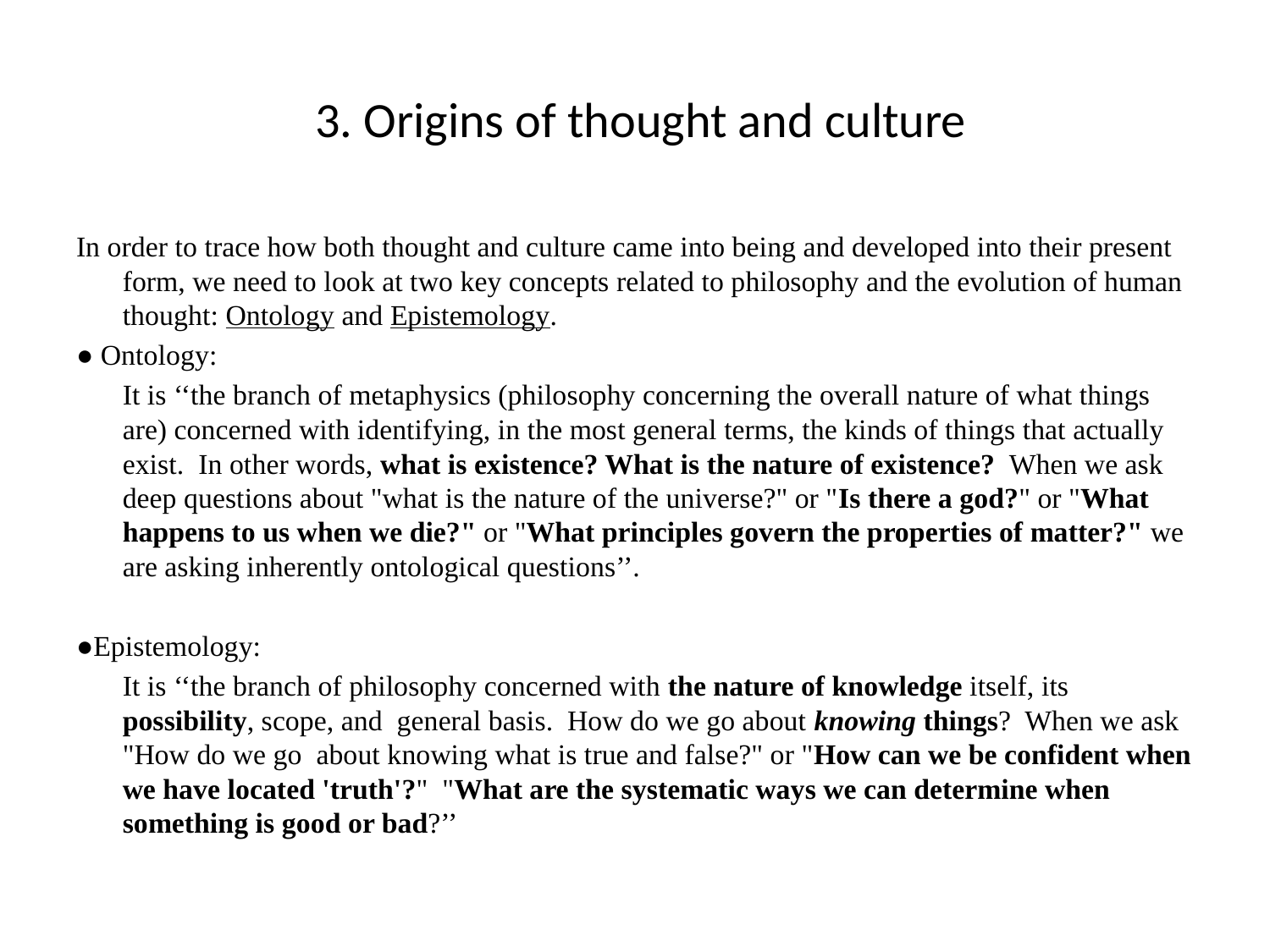

# 3. Origins of thought and culture
In order to trace how both thought and culture came into being and developed into their present form, we need to look at two key concepts related to philosophy and the evolution of human thought: Ontology and Epistemology.
● Ontology:
	It is ‘‘the branch of metaphysics (philosophy concerning the overall nature of what things are) concerned with identifying, in the most general terms, the kinds of things that actually exist.  In other words, what is existence? What is the nature of existence?  When we ask deep questions about "what is the nature of the universe?" or "Is there a god?" or "What happens to us when we die?" or "What principles govern the properties of matter?" we are asking inherently ontological questions’’.

●Epistemology:
	It is ‘‘the branch of philosophy concerned with the nature of knowledge itself, its possibility, scope, and  general basis.  How do we go about knowing things?  When we ask "How do we go  about knowing what is true and false?" or "How can we be confident when we have located 'truth'?"  "What are the systematic ways we can determine when something is good or bad?’’